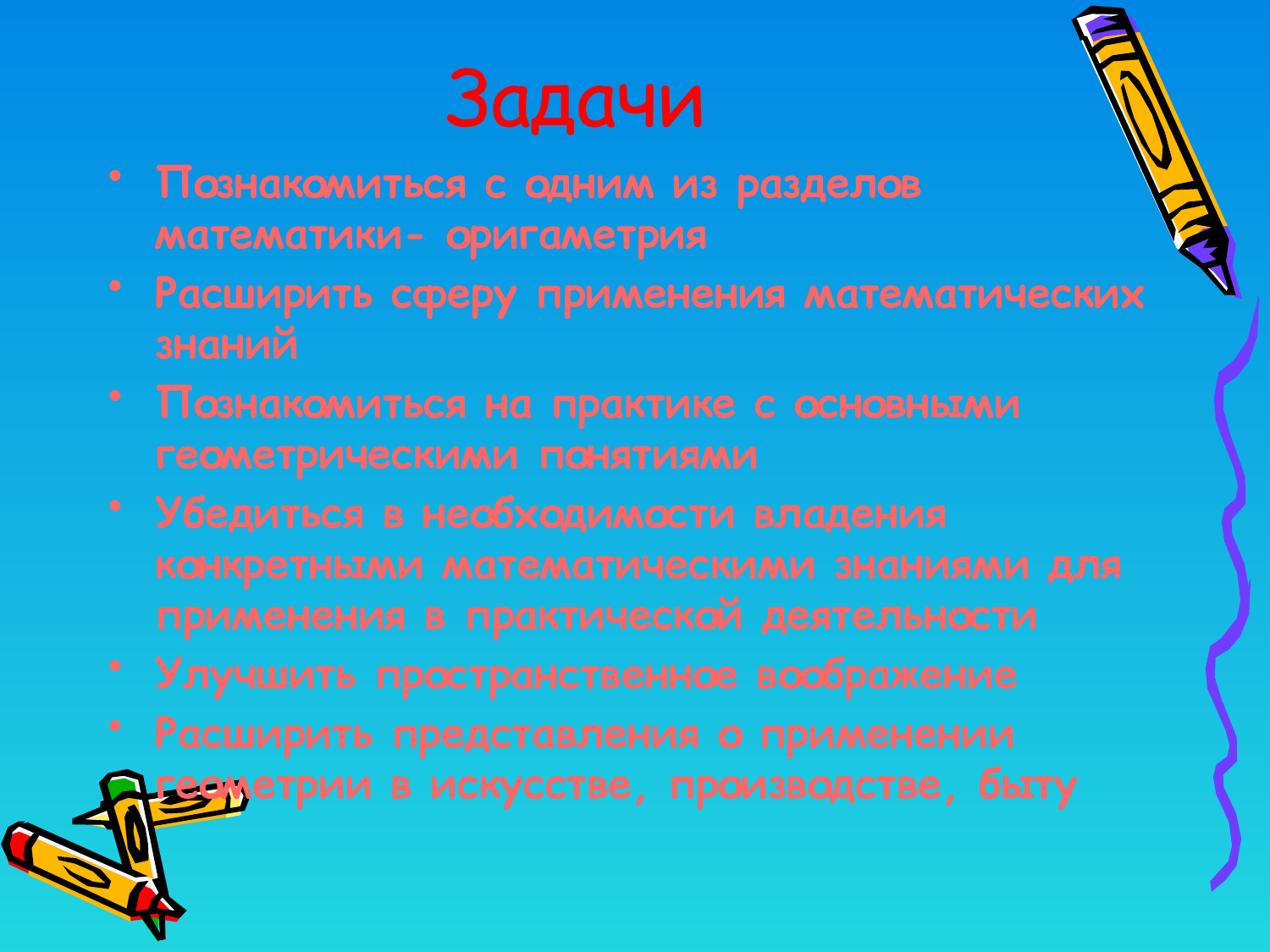

Задачи
Познакомиться с одним из разделов математики- оригаметрия
Расширить сферу применения математических знаний
Познакомиться на практике с основными геометрическими понятиями
Убедиться в необходимости владения конкретными математическими знаниями для применения в практической деятельности
Улучшить пространственное воображение
Расширить представления о применении геометрии в искусстве, производстве, быту